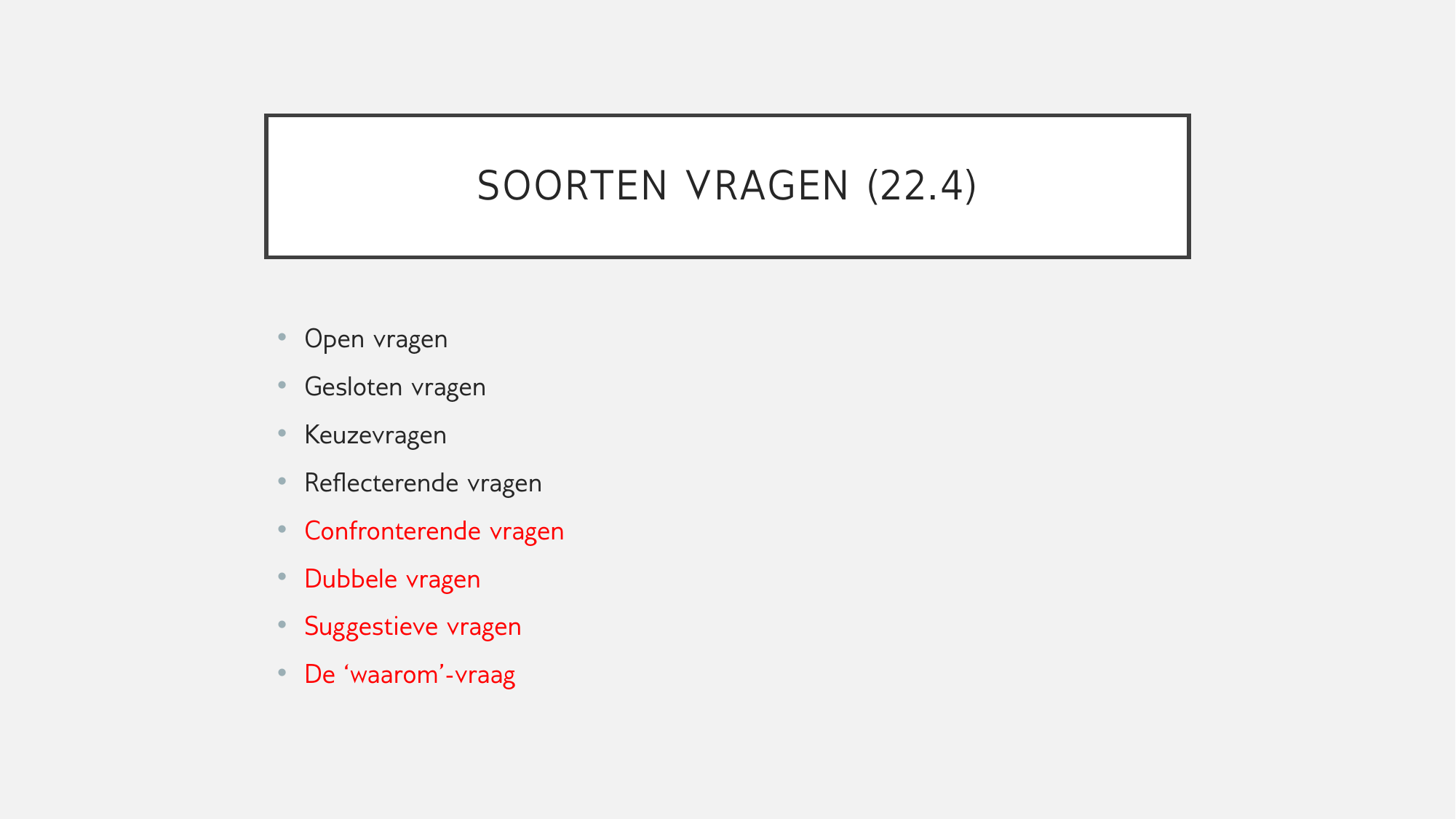

# Soorten vragen (22.4)
Open vragen
Gesloten vragen
Keuzevragen
Reflecterende vragen
Confronterende vragen
Dubbele vragen
Suggestieve vragen
De ‘waarom’-vraag